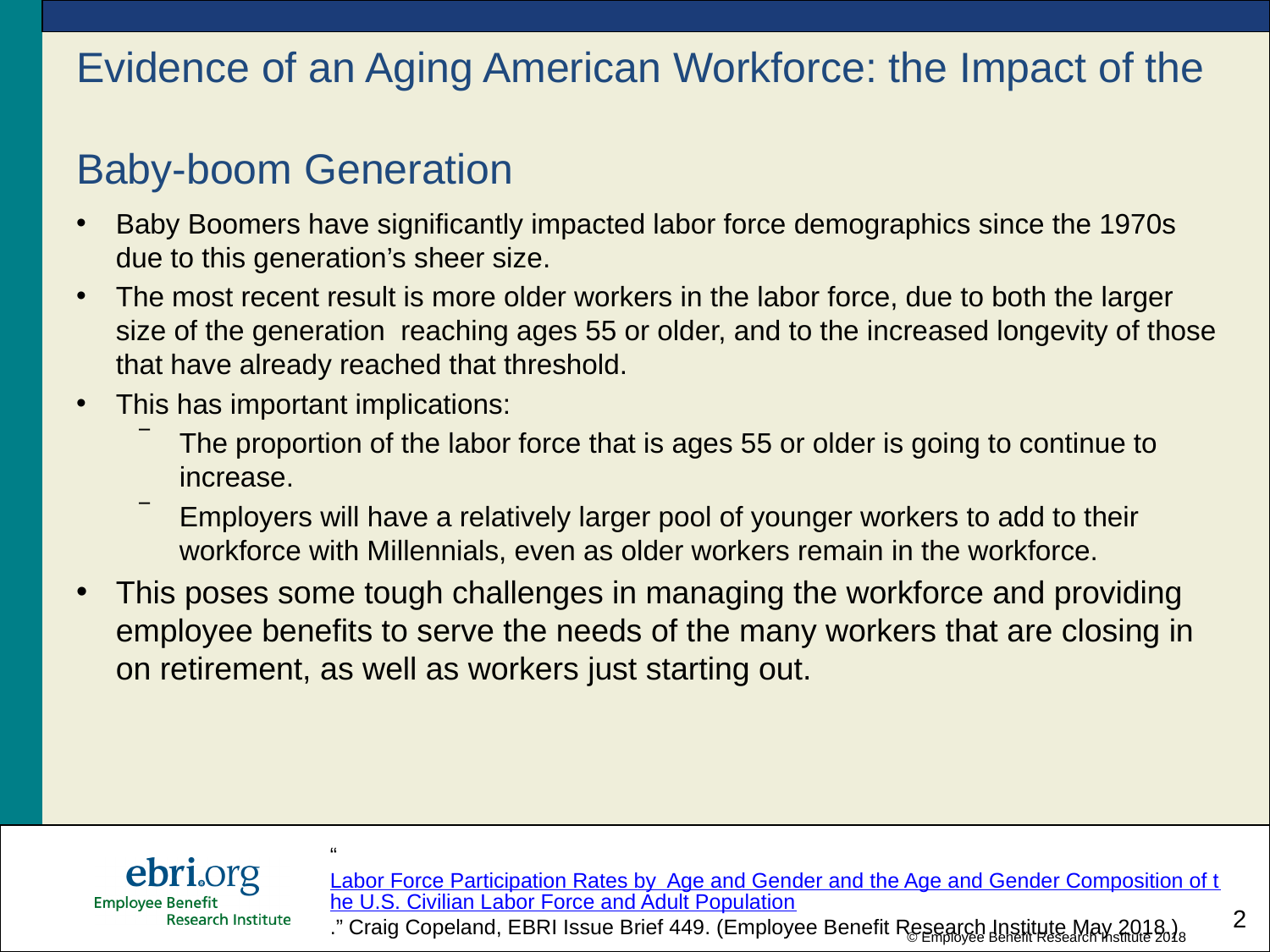

# Evidence of an Aging American Workforce: the Impact of the Baby-boom Generation
Baby Boomers have significantly impacted labor force demographics since the 1970s due to this generation’s sheer size.
The most recent result is more older workers in the labor force, due to both the larger size of the generation  reaching ages 55 or older, and to the increased longevity of those that have already reached that threshold.
This has important implications:
The proportion of the labor force that is ages 55 or older is going to continue to increase.
Employers will have a relatively larger pool of younger workers to add to their  workforce with Millennials, even as older workers remain in the workforce.
This poses some tough challenges in managing the workforce and providing employee benefits to serve the needs of the many workers that are closing in on retirement, as well as workers just starting out.

“Labor Force Participation Rates by  Age and Gender and the Age and Gender Composition of the U.S. Civilian Labor Force and Adult Population.” Craig Copeland, EBRI Issue Brief 449. (Employee Benefit Research Institute May 2018.)
2
© Employee Benefit Research Institute 2018